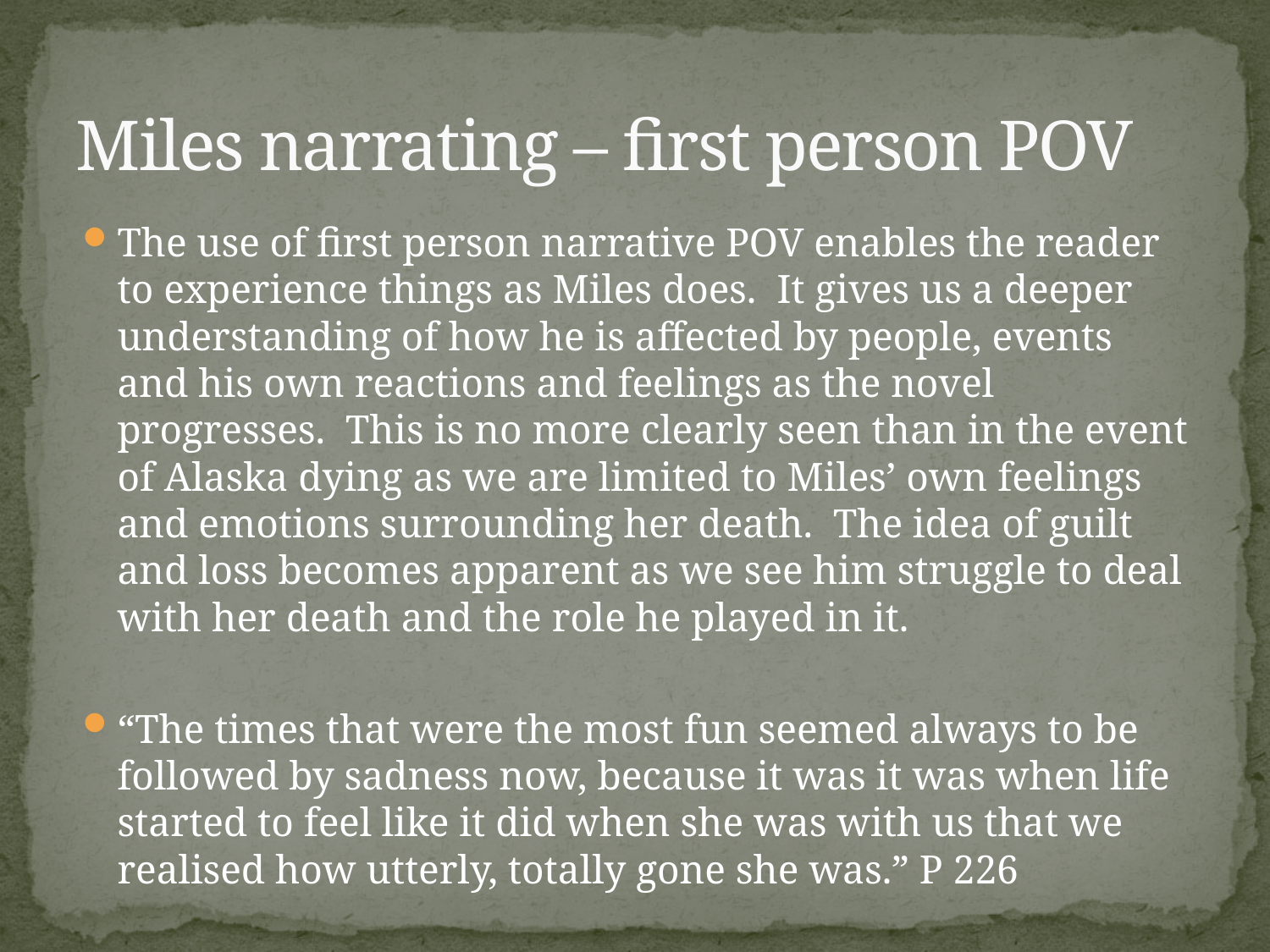

# Miles narrating – first person POV
The use of first person narrative POV enables the reader to experience things as Miles does.  It gives us a deeper understanding of how he is affected by people, events and his own reactions and feelings as the novel progresses.  This is no more clearly seen than in the event of Alaska dying as we are limited to Miles’ own feelings and emotions surrounding her death.  The idea of guilt and loss becomes apparent as we see him struggle to deal with her death and the role he played in it.

“The times that were the most fun seemed always to be followed by sadness now, because it was it was when life started to feel like it did when she was with us that we realised how utterly, totally gone she was.” P 226